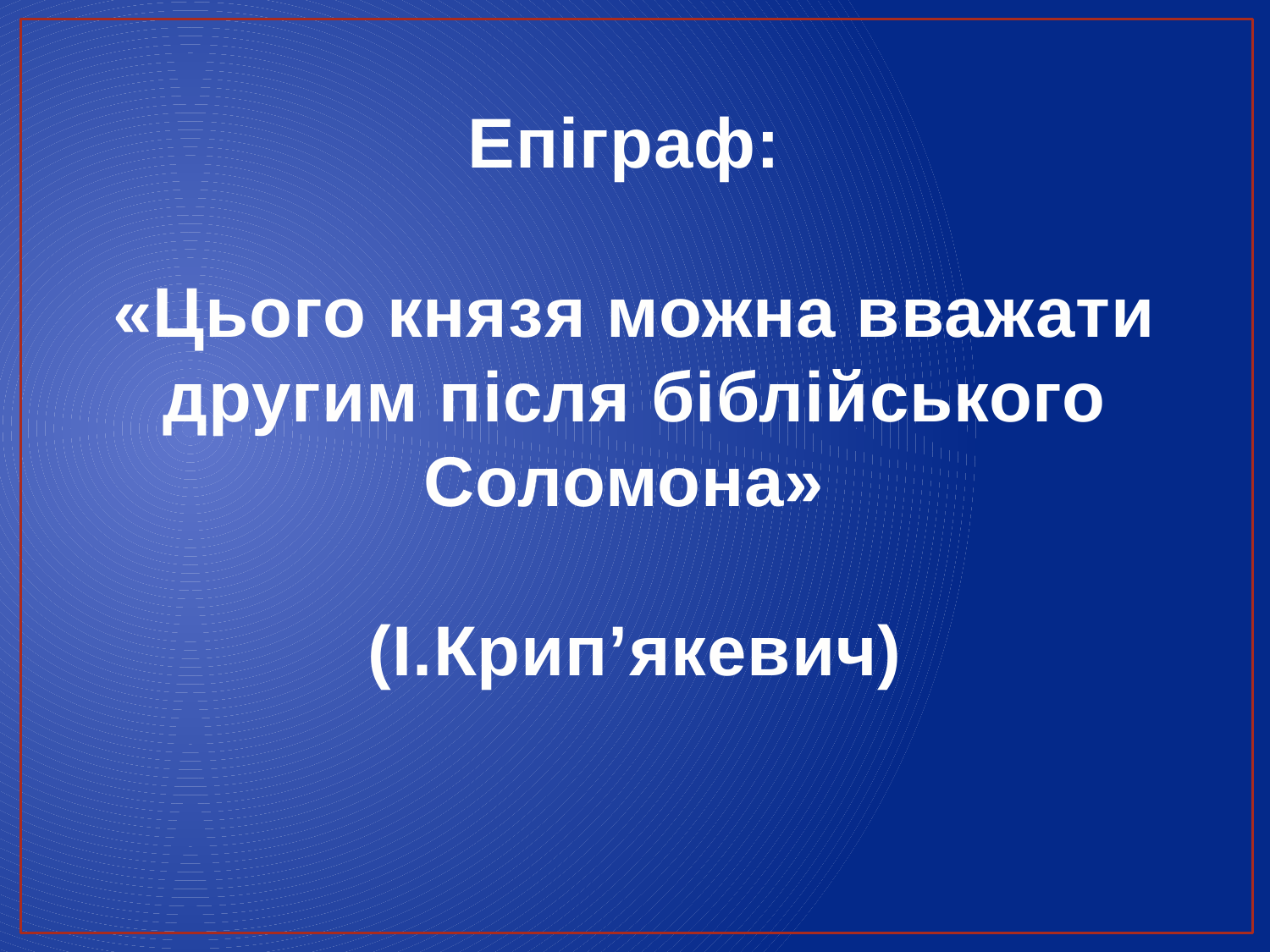

# Епіграф: «Цього князя можна вважати другим після біблійського Соломона» (І.Крип’якевич)